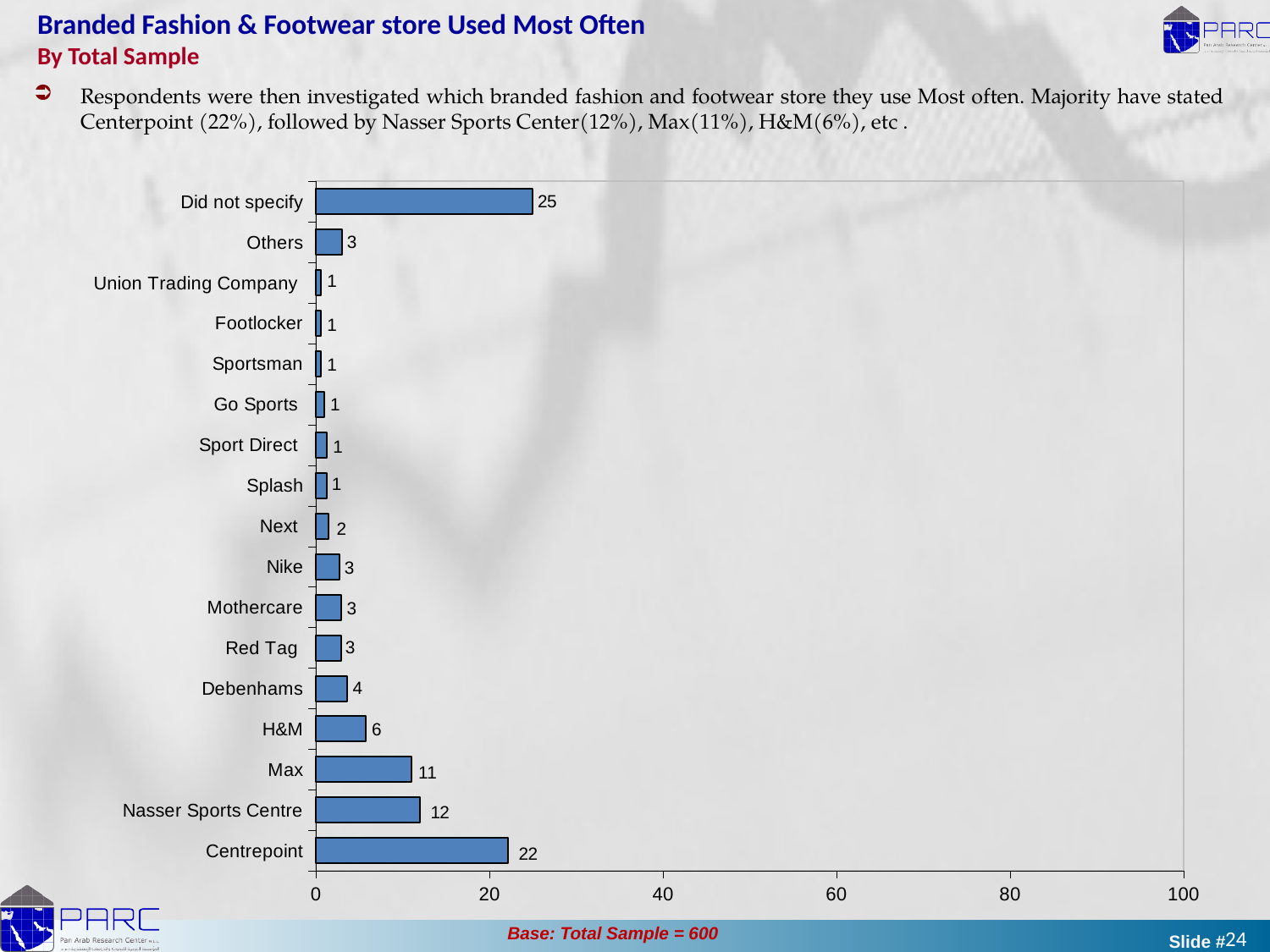

Branded Fashion & Footwear store Used Most Often
By Total Sample

Respondents were then investigated which branded fashion and footwear store they use Most often. Majority have stated Centerpoint (22%), followed by Nasser Sports Center(12%), Max(11%), H&M(6%), etc .

### Chart

| Category |  |
|---|---|
| Centrepoint | 22.1 |
| Nasser Sports Centre | 12.0 |
| Max | 11.0 |
| H&M | 5.7 |
| Debenhams | 3.6 |
| Red Tag  | 2.9 |
| Mothercare | 2.9 |
| Nike | 2.7 |
| Next  | 1.5 |
| Splash | 1.3 |
| Sport Direct  | 1.3 |
| Go Sports  | 1.0 |
| Sportsman | 0.6000000000000006 |
| Footlocker | 0.6000000000000006 |
| Union Trading Company  | 0.6000000000000006 |
| Others | 3.0 |
| Did not specify | 25.0 |
Base: Total Sample = 600
24